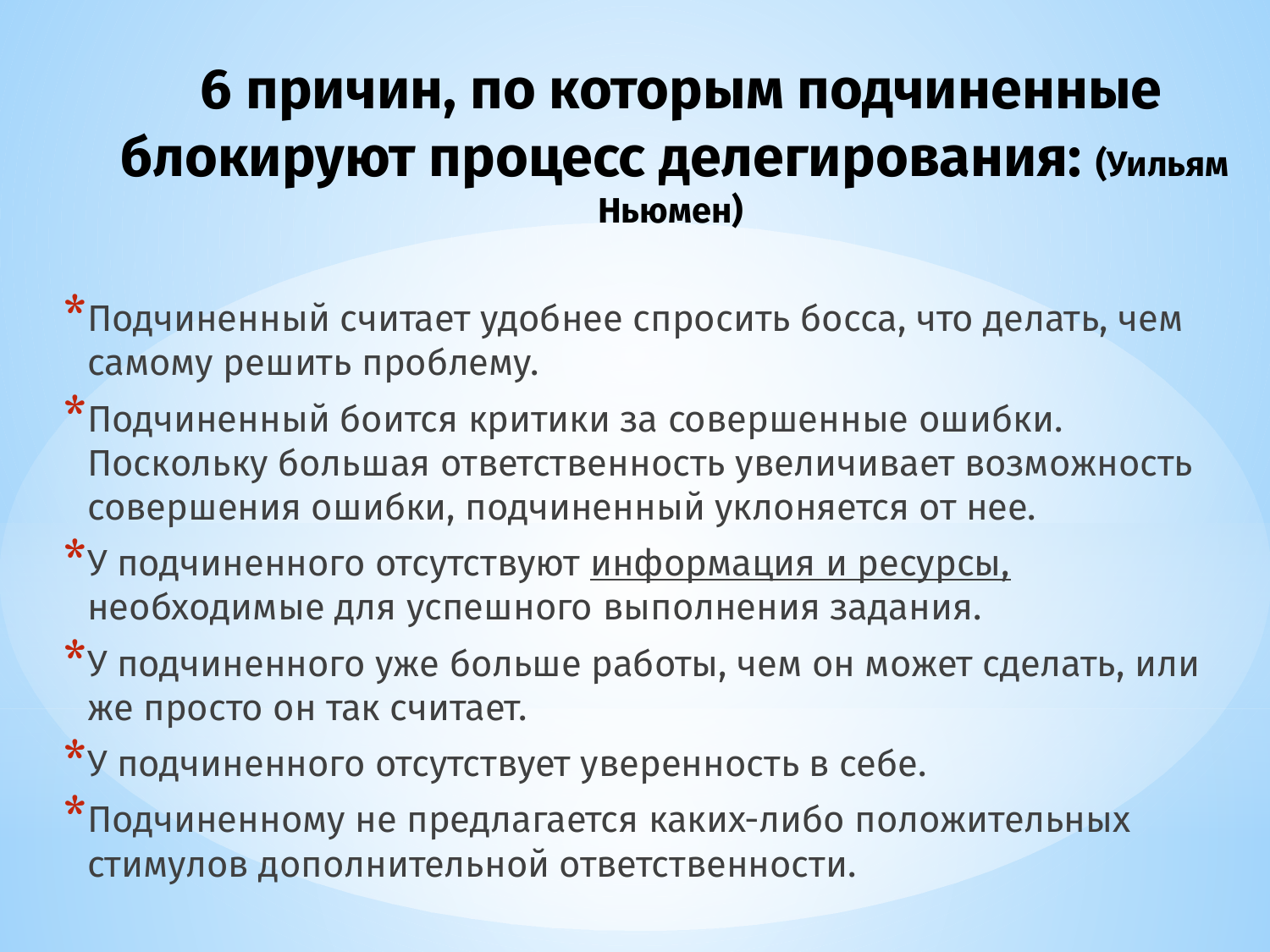

# 6 причин, по которым подчиненные блокируют процесс делегирования: (Уильям Ньюмен)

Подчиненный считает удобнее спросить босса, что делать, чем самому решить проблему.
Подчиненный боится критики за совершенные ошибки. Поскольку большая ответственность увеличивает возможность совершения ошибки, подчиненный уклоняется от нее.
У подчиненного отсутствуют информация и ресурсы, необходимые для успешного выполнения задания.
У подчиненного уже больше работы, чем он может сделать, или же просто он так считает.
У подчиненного отсутствует уверенность в себе.
Подчиненному не предлагается каких-либо положительных стимулов дополнительной ответственности.